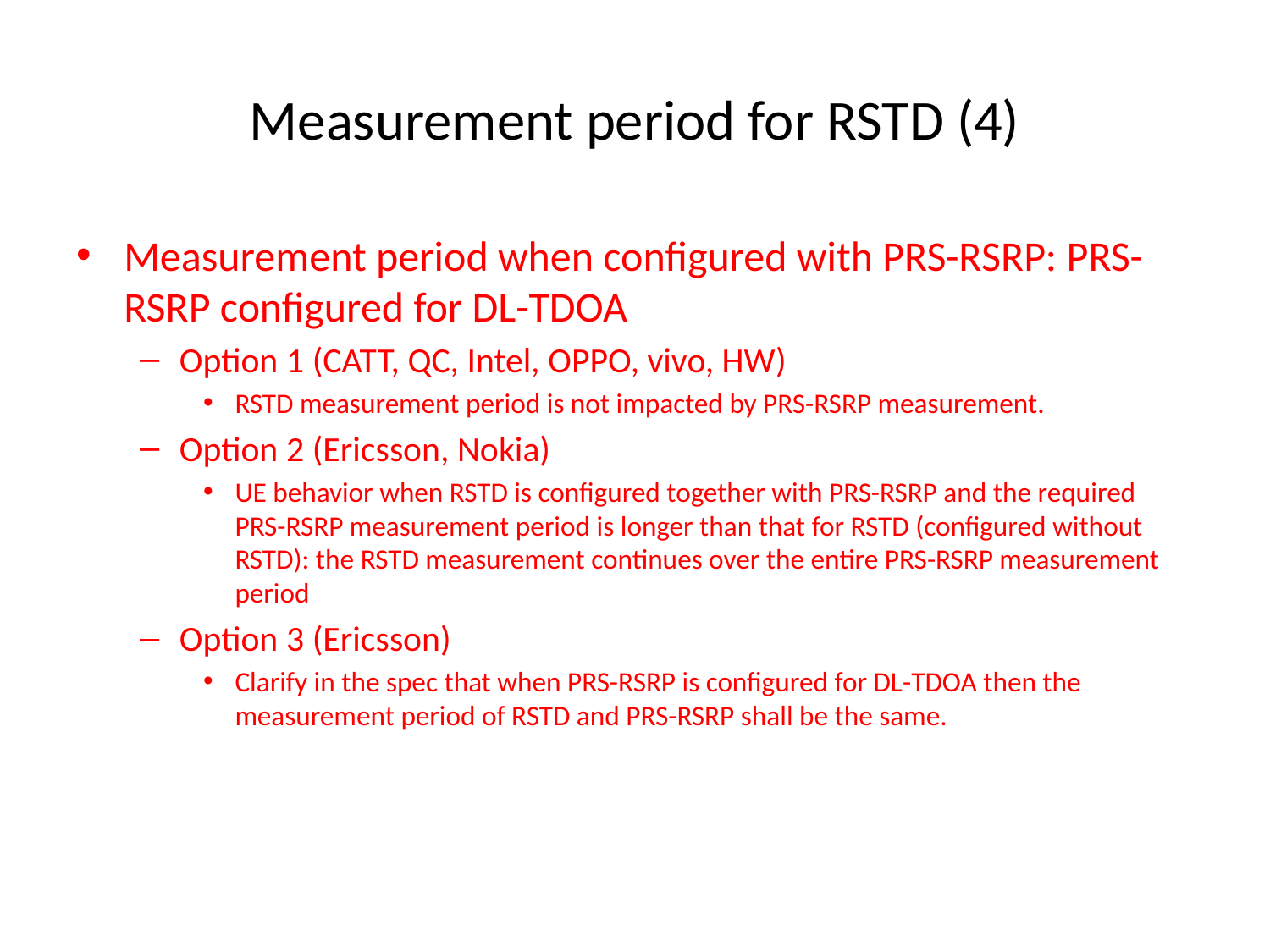

# Measurement period for RSTD (4)
Measurement period when configured with PRS-RSRP: PRS-RSRP configured for DL-TDOA
Option 1 (CATT, QC, Intel, OPPO, vivo, HW)
RSTD measurement period is not impacted by PRS-RSRP measurement.
Option 2 (Ericsson, Nokia)
UE behavior when RSTD is configured together with PRS-RSRP and the required PRS-RSRP measurement period is longer than that for RSTD (configured without RSTD): the RSTD measurement continues over the entire PRS-RSRP measurement period
Option 3 (Ericsson)
Clarify in the spec that when PRS-RSRP is configured for DL-TDOA then the measurement period of RSTD and PRS-RSRP shall be the same.